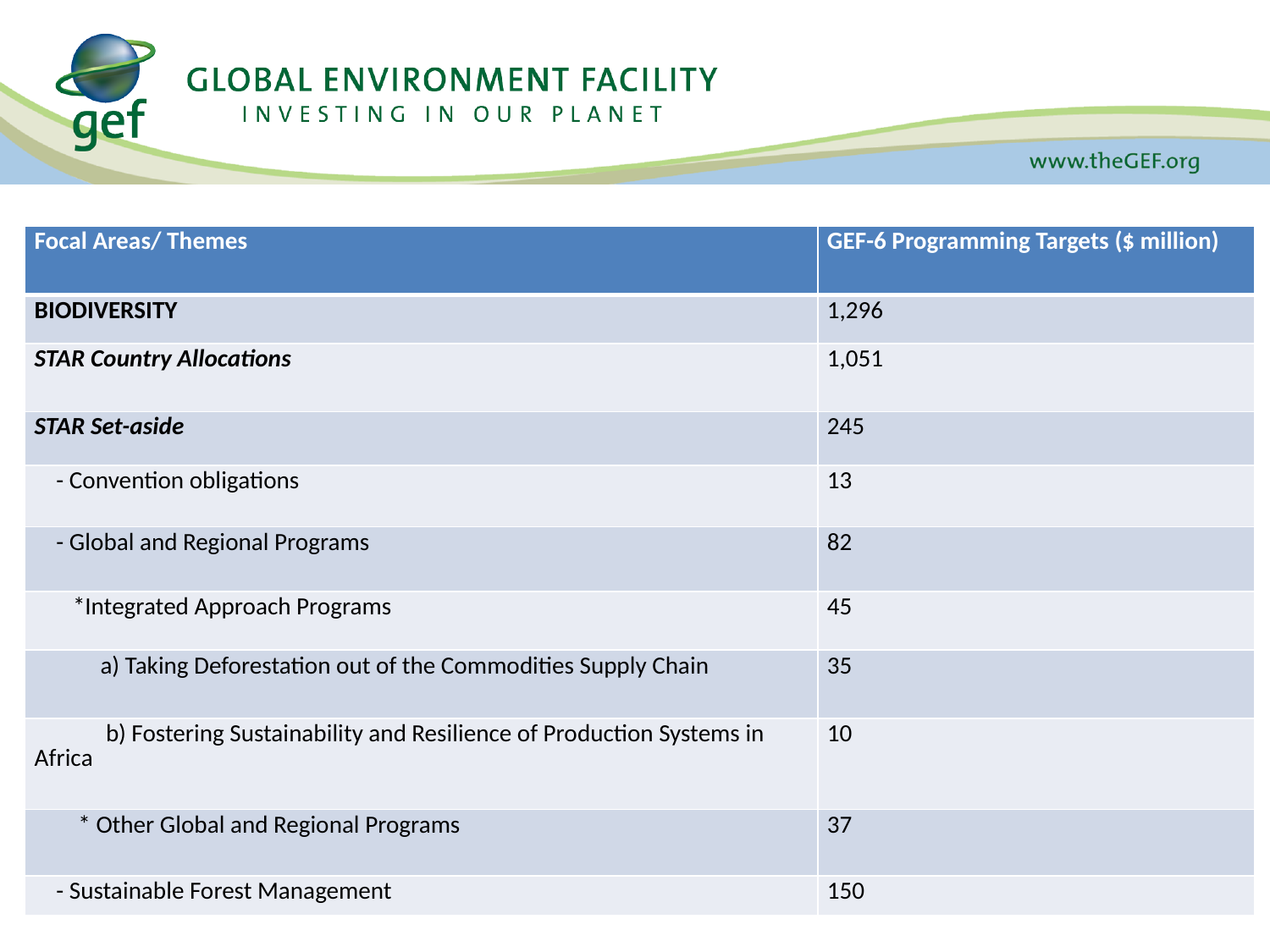

| Focal Areas/ Themes | GEF-6 Programming Targets ($ million) |
| --- | --- |
| BIODIVERSITY | 1,296 |
| STAR Country Allocations | 1,051 |
| STAR Set-aside | 245 |
| - Convention obligations | 13 |
| - Global and Regional Programs | 82 |
| \*Integrated Approach Programs | 45 |
| a) Taking Deforestation out of the Commodities Supply Chain | 35 |
| b) Fostering Sustainability and Resilience of Production Systems in Africa | 10 |
| \* Other Global and Regional Programs | 37 |
| - Sustainable Forest Management | 150 |